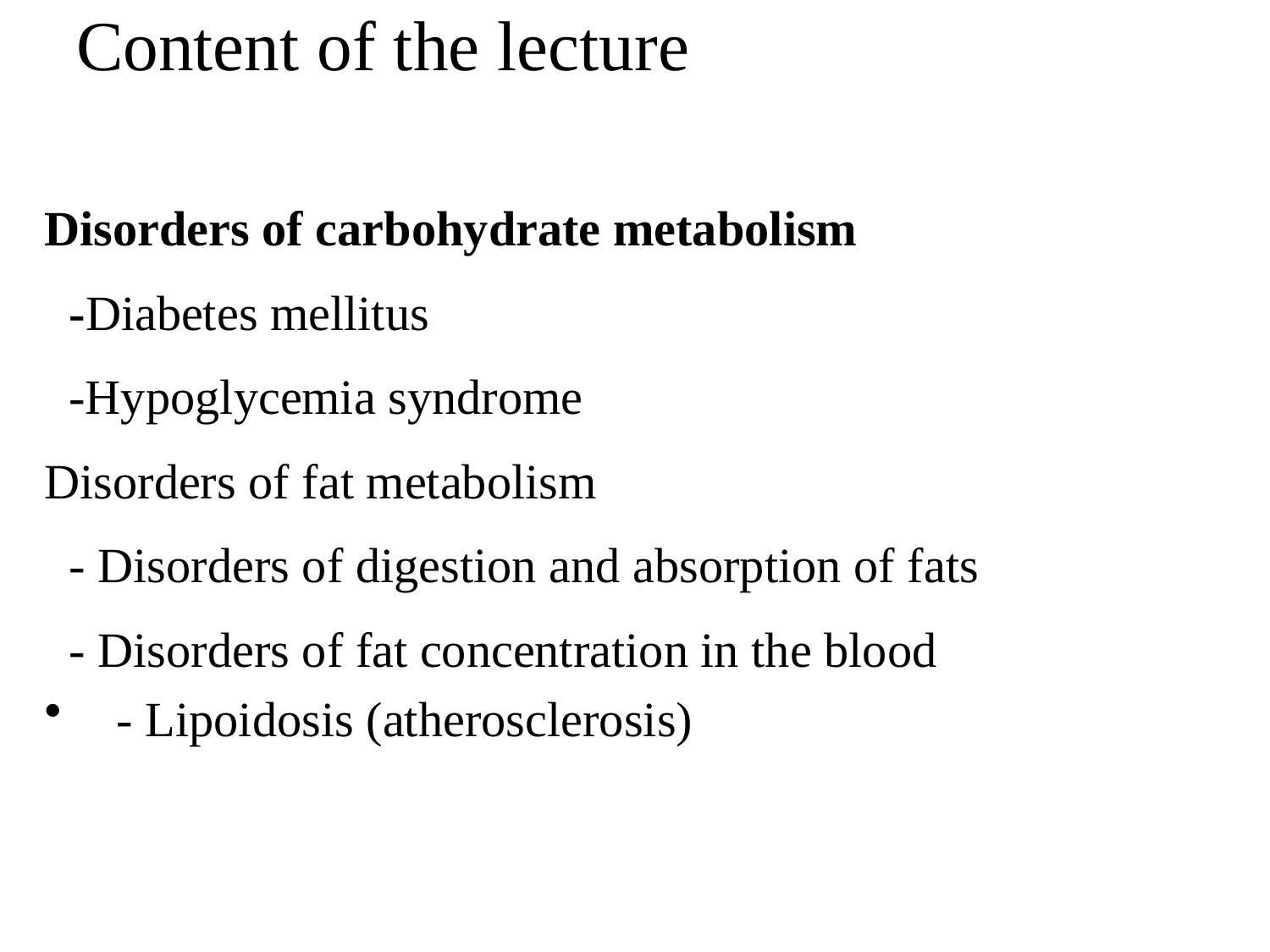

# Content of the lecture

Disorders of carbohydrate metabolism
  -Diabetes mellitus
  -Hypoglycemia syndrome
Disorders of fat metabolism
  - Disorders of digestion and absorption of fats
  - Disorders of fat concentration in the blood
  - Lipoidosis (atherosclerosis)